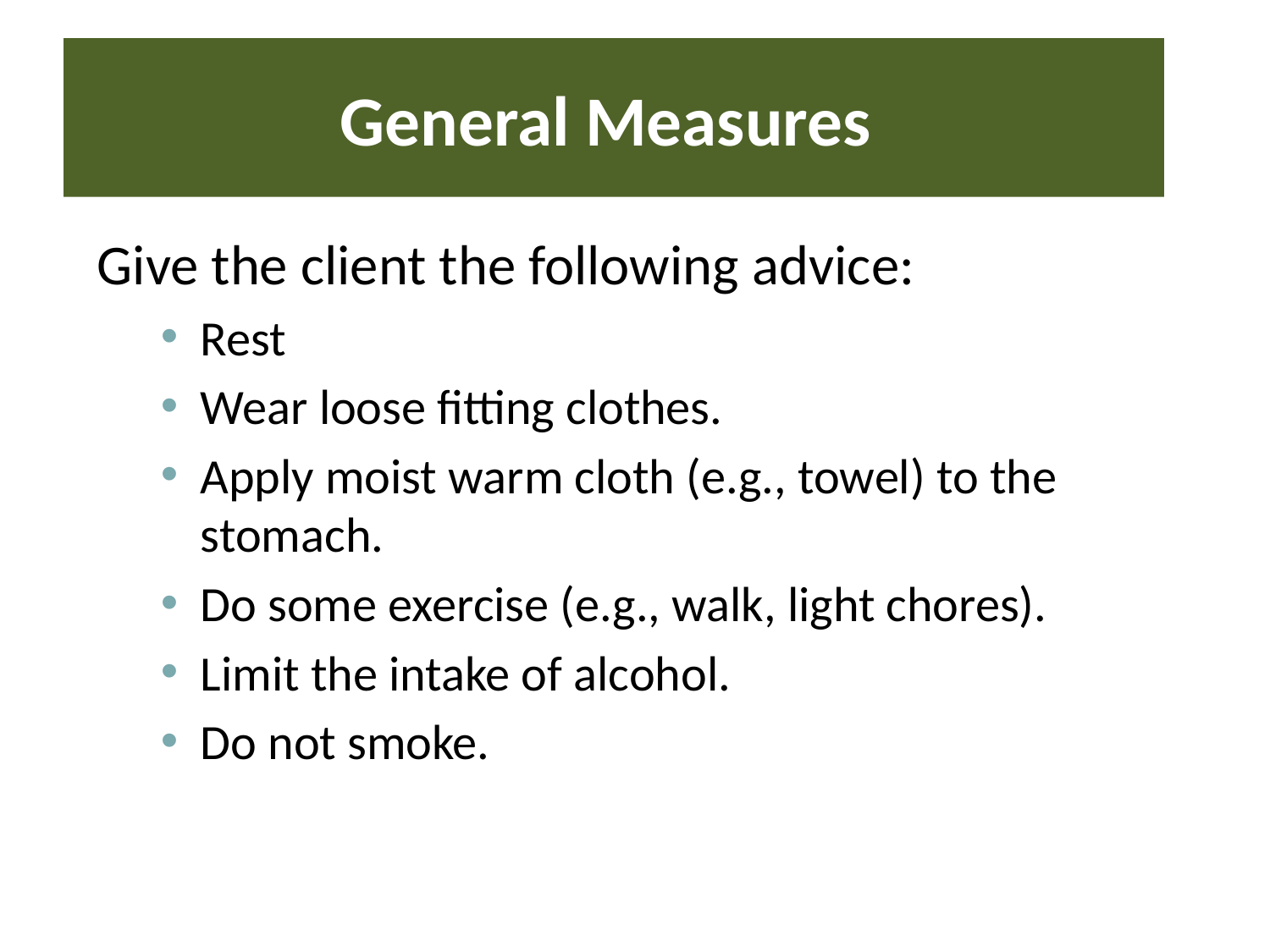

# General Measures
Give the client the following advice:
Rest
Wear loose fitting clothes.
Apply moist warm cloth (e.g., towel) to the stomach.
Do some exercise (e.g., walk, light chores).
Limit the intake of alcohol.
Do not smoke.